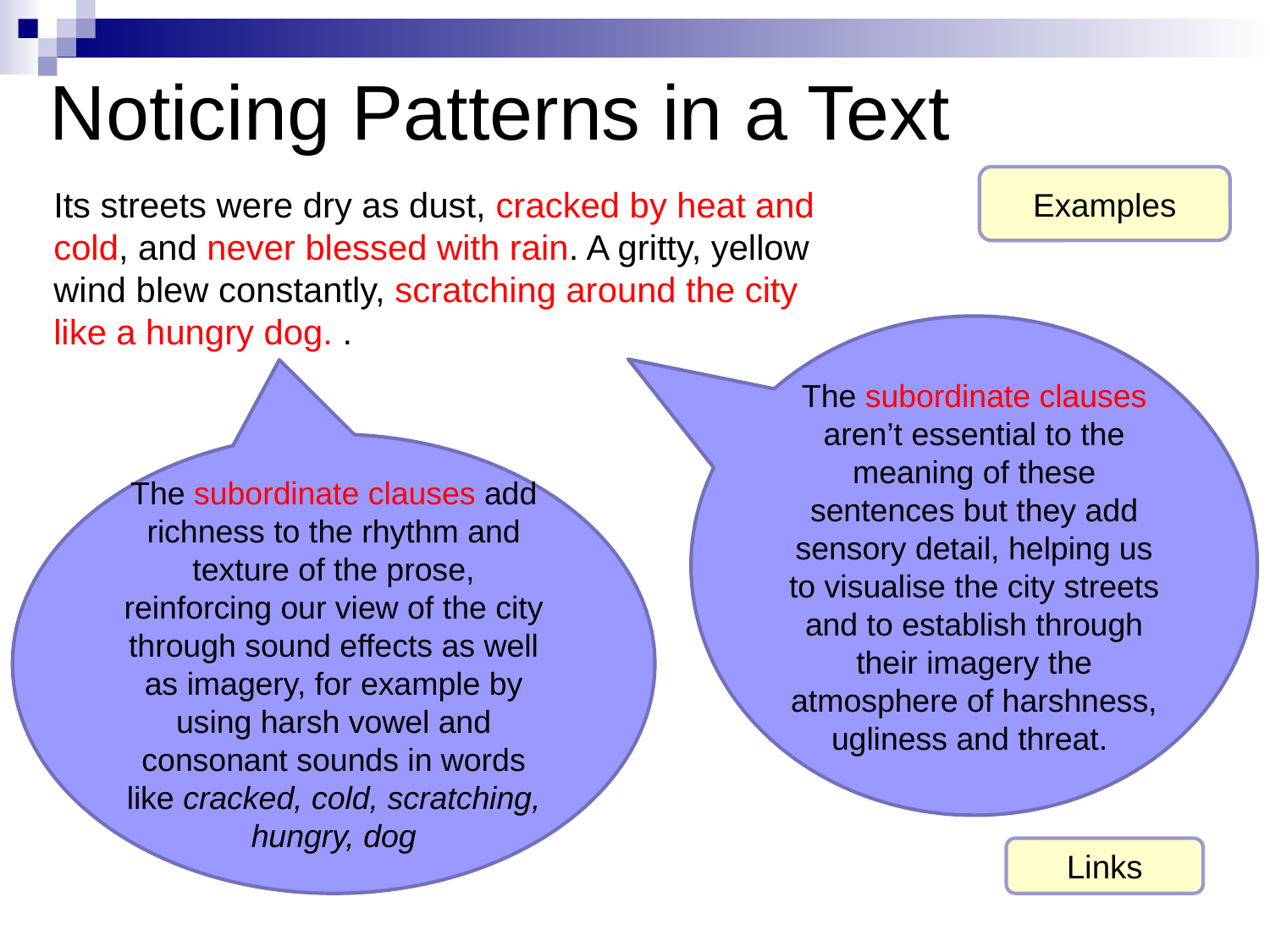

# Noticing Patterns in a Text
Examples
Its streets were dry as dust, cracked by heat and cold, and never blessed with rain. A gritty, yellow wind blew constantly, scratching around the city like a hungry dog. .
The subordinate clauses aren’t essential to the meaning of these sentences but they add sensory detail, helping us to visualise the city streets and to establish through their imagery the atmosphere of harshness, ugliness and threat.
The subordinate clauses add richness to the rhythm and texture of the prose, reinforcing our view of the city through sound effects as well as imagery, for example by using harsh vowel and consonant sounds in words like cracked, cold, scratching, hungry, dog
Links